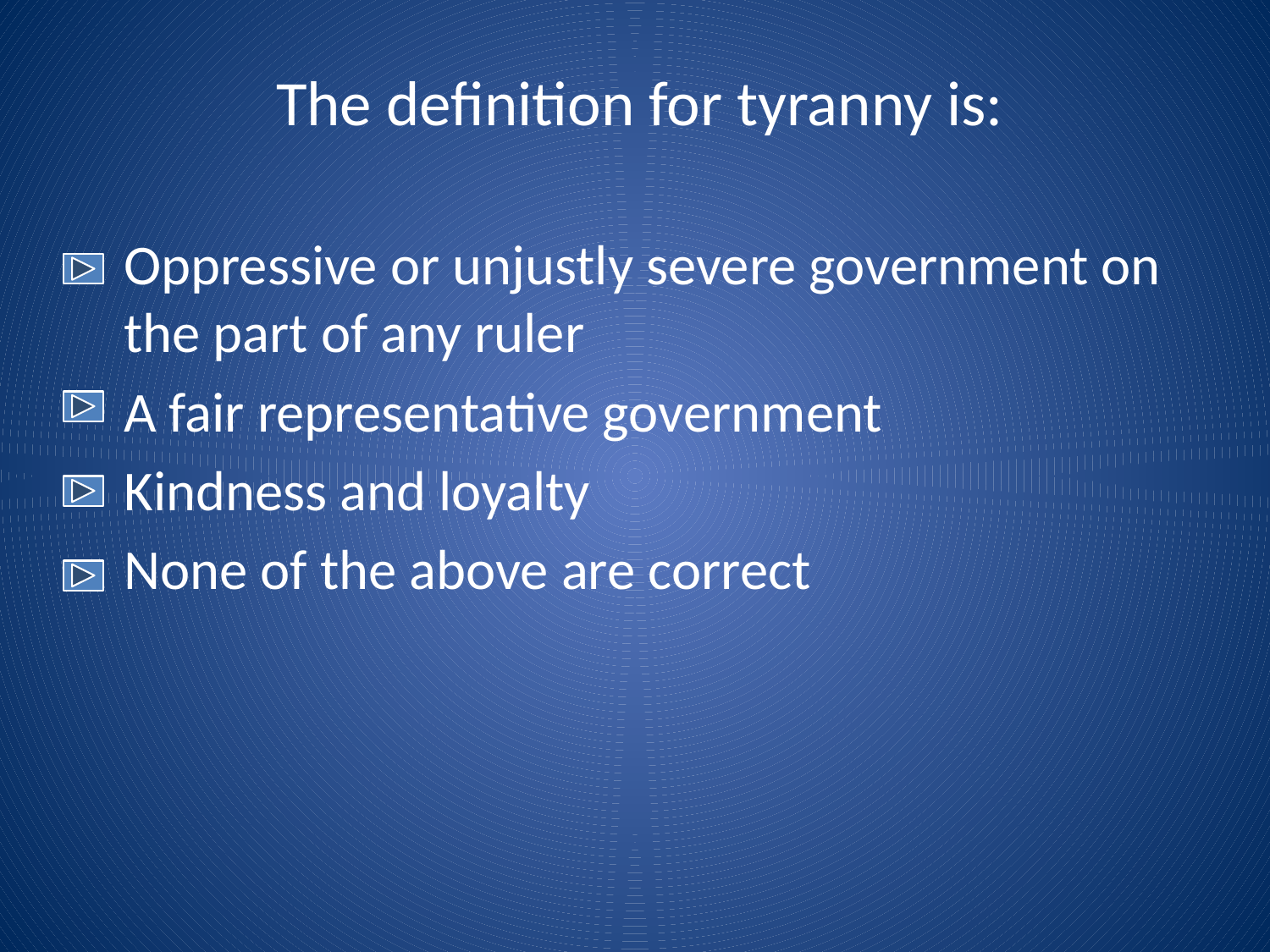

# The definition for tyranny is:
Oppressive or unjustly severe government on the part of any ruler
A fair representative government
Kindness and loyalty
None of the above are correct